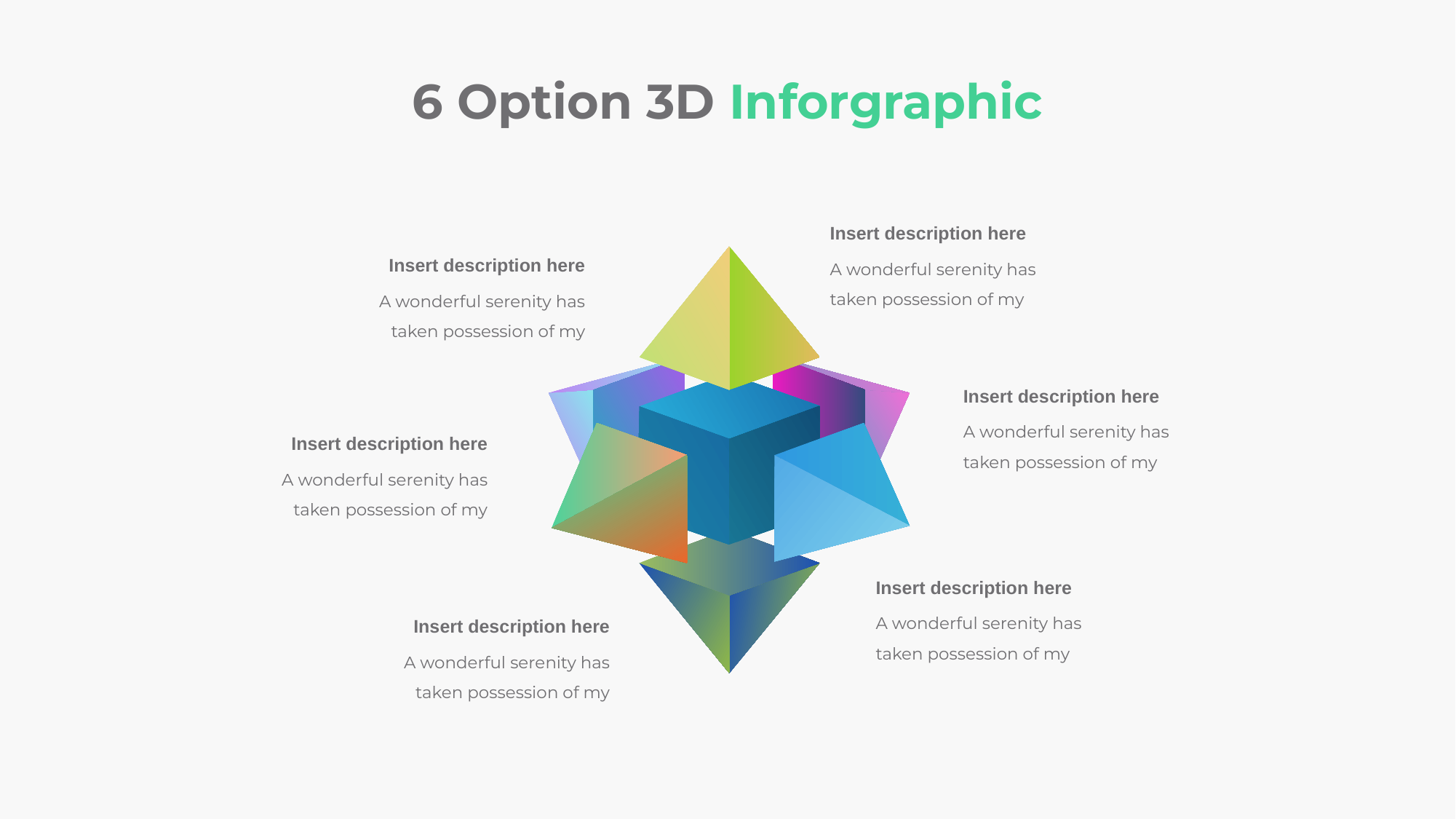

6 Option 3D Inforgraphic
Insert description here
A wonderful serenity has taken possession of my

Insert description here
A wonderful serenity has taken possession of my

Insert description here
A wonderful serenity has taken possession of my

Insert description here
A wonderful serenity has taken possession of my

Insert description here
A wonderful serenity has taken possession of my
Insert description here
A wonderful serenity has taken possession of my